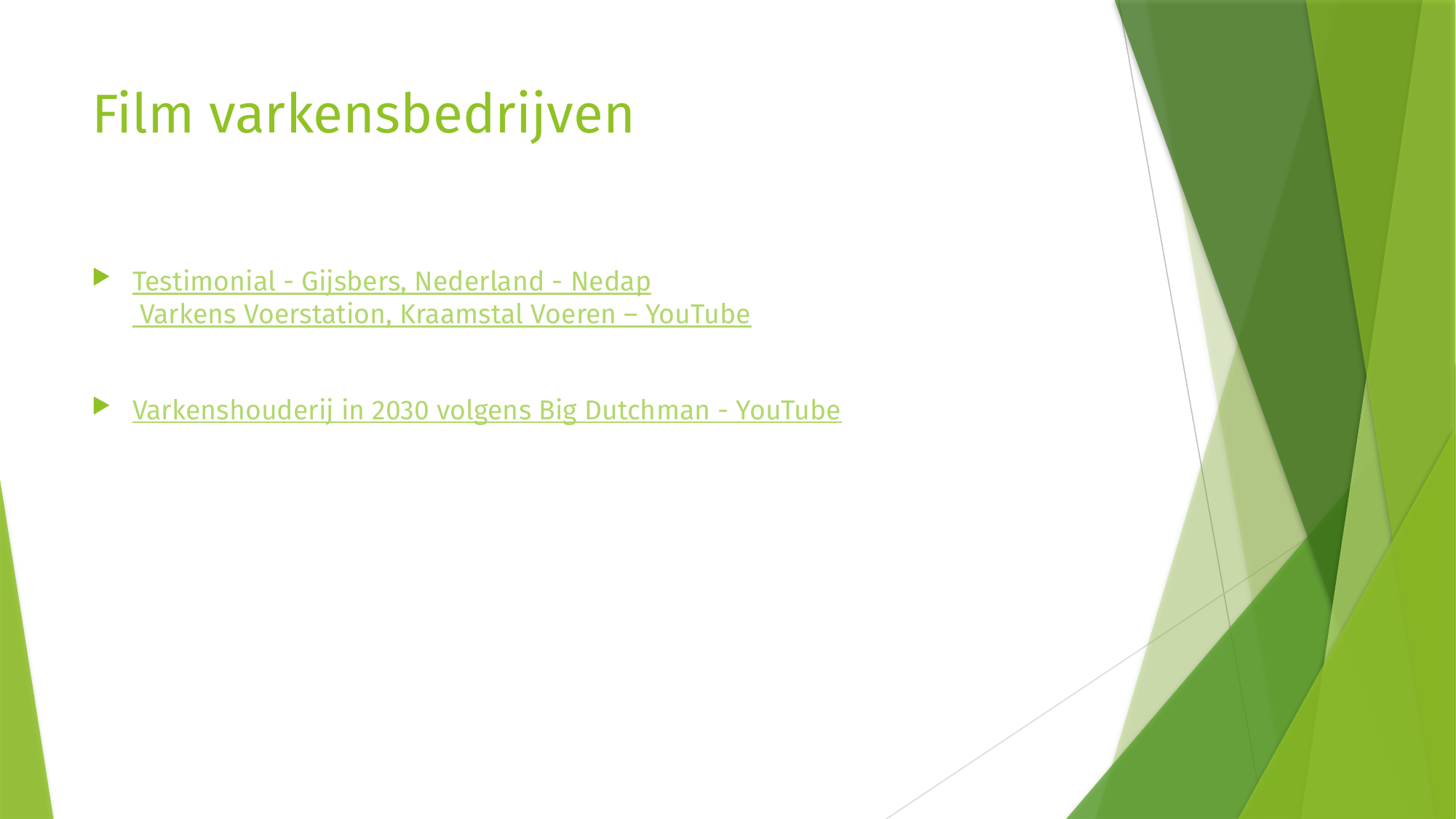

# Film varkensbedrijven
Testimonial - Gijsbers, Nederland - Nedap Varkens Voerstation, Kraamstal Voeren – YouTube

Varkenshouderij in 2030 volgens Big Dutchman - YouTube